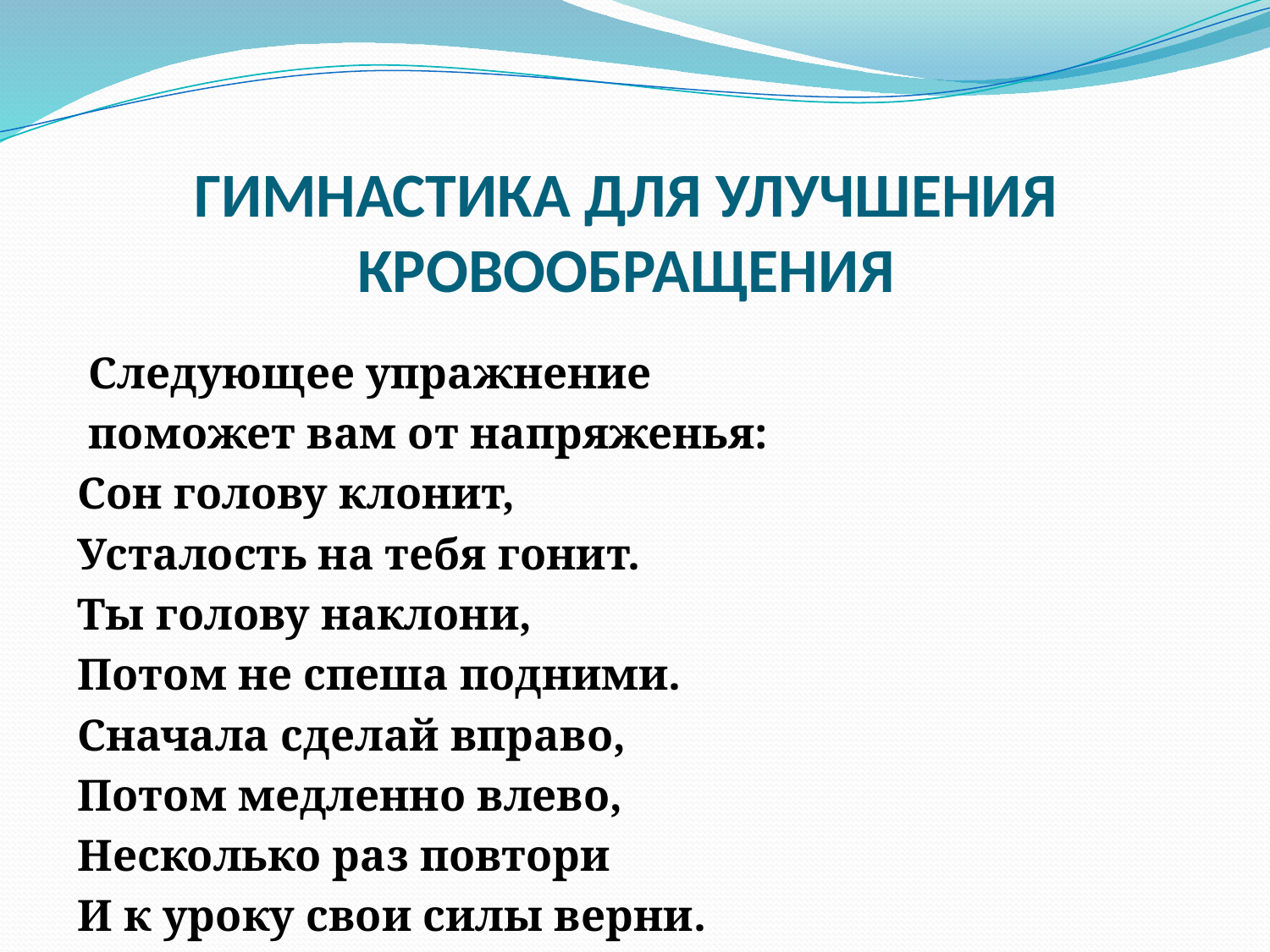

# ГИМНАСТИКА ДЛЯ УЛУЧШЕНИЯ КРОВООБРАЩЕНИЯ
 Следующее упражнение
 поможет вам от напряженья:
Сон голову клонит,
Усталость на тебя гонит.
Ты голову наклони,
Потом не спеша подними.
Сначала сделай вправо,
Потом медленно влево,
Несколько раз повтори
И к уроку свои силы верни.